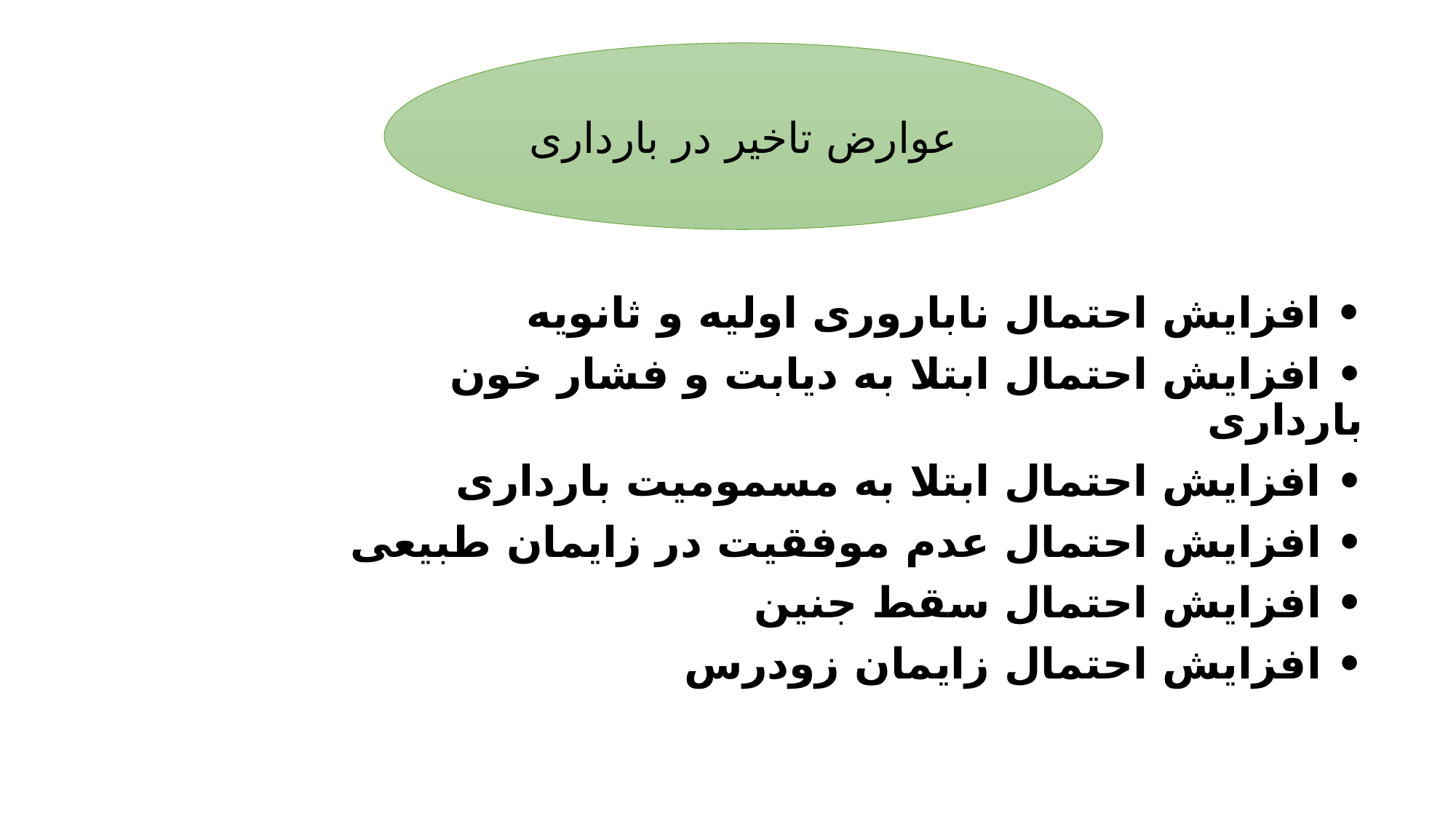

عوارض تاخیر در بارداری
• افزایش احتمال ناباروری اولیه و ثانویه
• افزایش احتمال ابتلا به دیابت و فشار خون بارداری
• افزایش احتمال ابتلا به مسمومیت بارداری
• افزایش احتمال عدم موفقیت در زایمان طبیعی
• افزایش احتمال سقط جنین
• افزایش احتمال زایمان زودرس